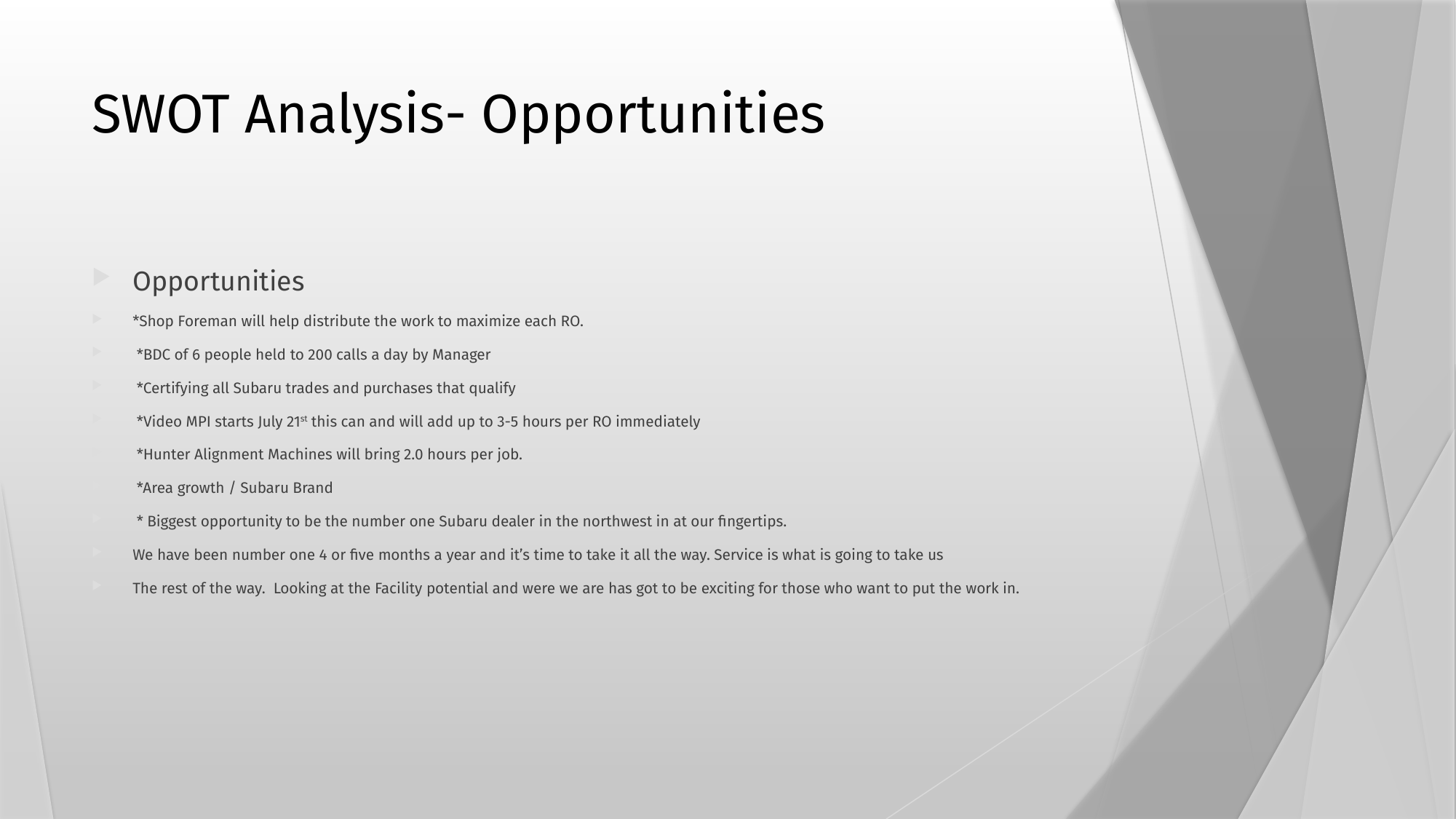

# SWOT Analysis- Opportunities
Opportunities
*Shop Foreman will help distribute the work to maximize each RO.
 *BDC of 6 people held to 200 calls a day by Manager
 *Certifying all Subaru trades and purchases that qualify
 *Video MPI starts July 21st this can and will add up to 3-5 hours per RO immediately
 *Hunter Alignment Machines will bring 2.0 hours per job.
 *Area growth / Subaru Brand
 * Biggest opportunity to be the number one Subaru dealer in the northwest in at our fingertips.
We have been number one 4 or five months a year and it’s time to take it all the way. Service is what is going to take us
The rest of the way.  Looking at the Facility potential and were we are has got to be exciting for those who want to put the work in.